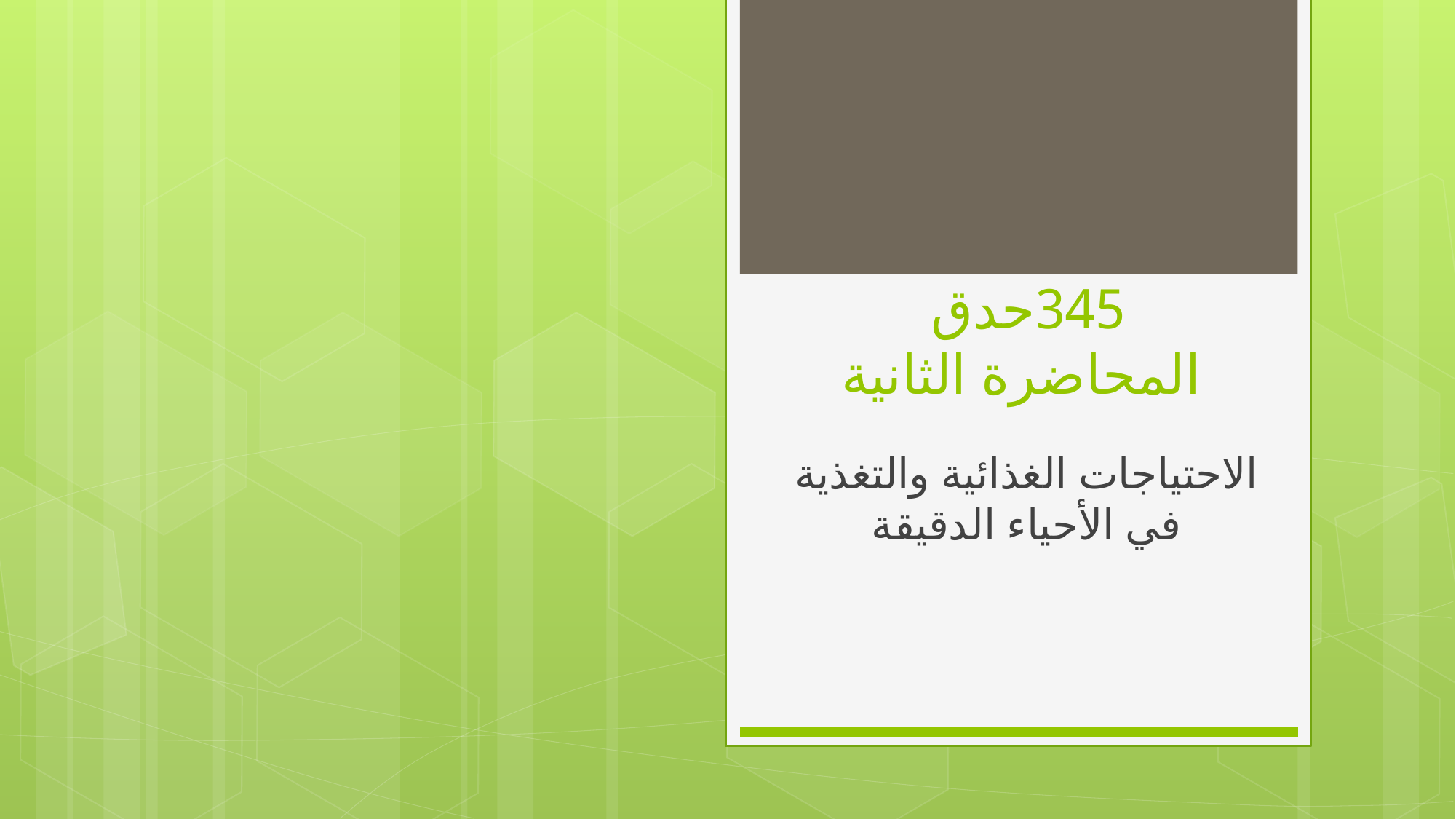

# 345حدق المحاضرة الثانية
الاحتياجات الغذائية والتغذية في الأحياء الدقيقة